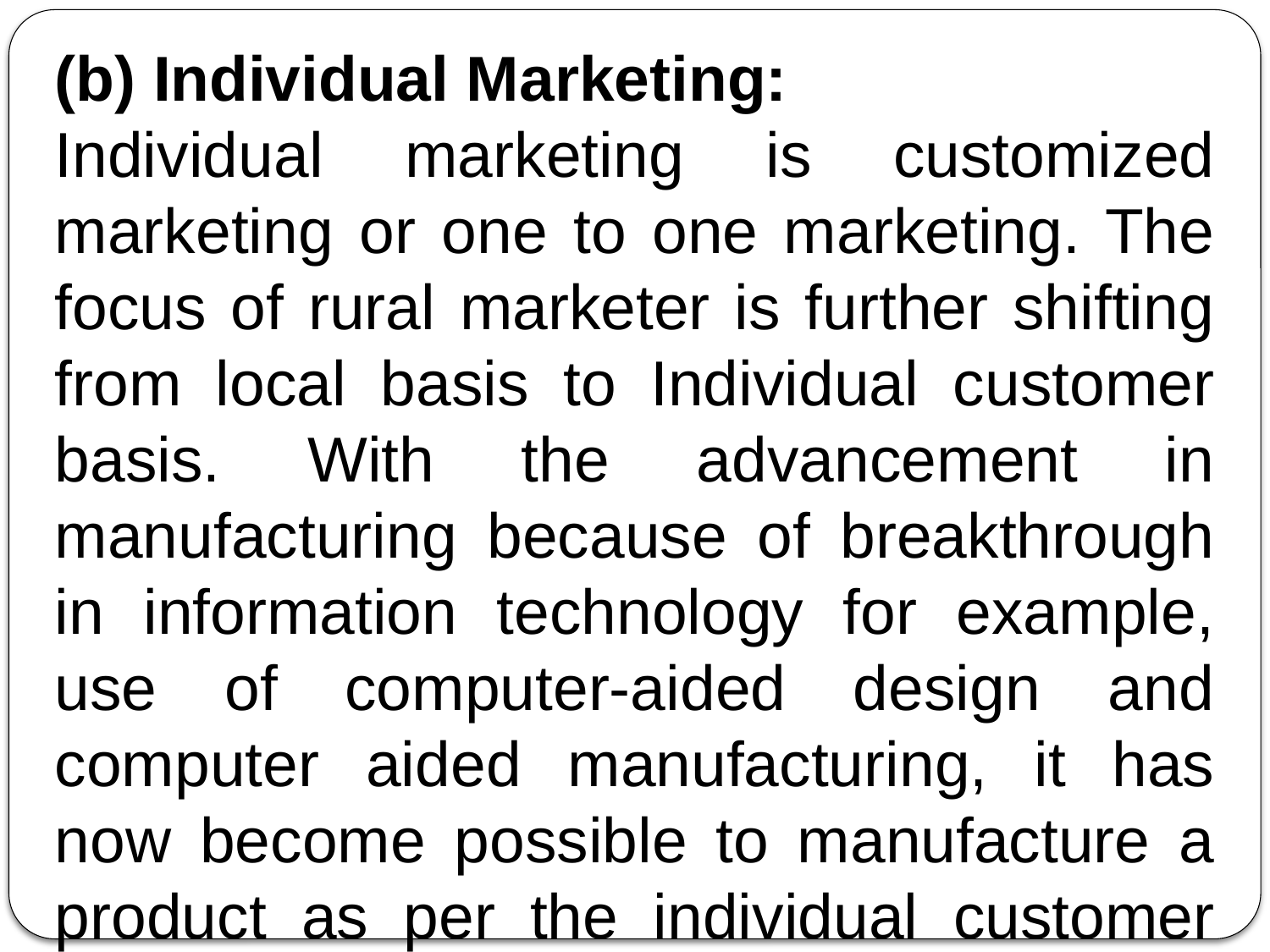

(b) Individual Marketing:
Individual marketing is customized marketing or one to one marketing. The focus of rural marketer is further shifting from local basis to Individual customer basis. With the advancement in manufacturing because of breakthrough in information technology for example, use of computer-aided design and computer aided manufacturing, it has now become possible to manufacture a product as per the individual customer needs or of a buying organization.